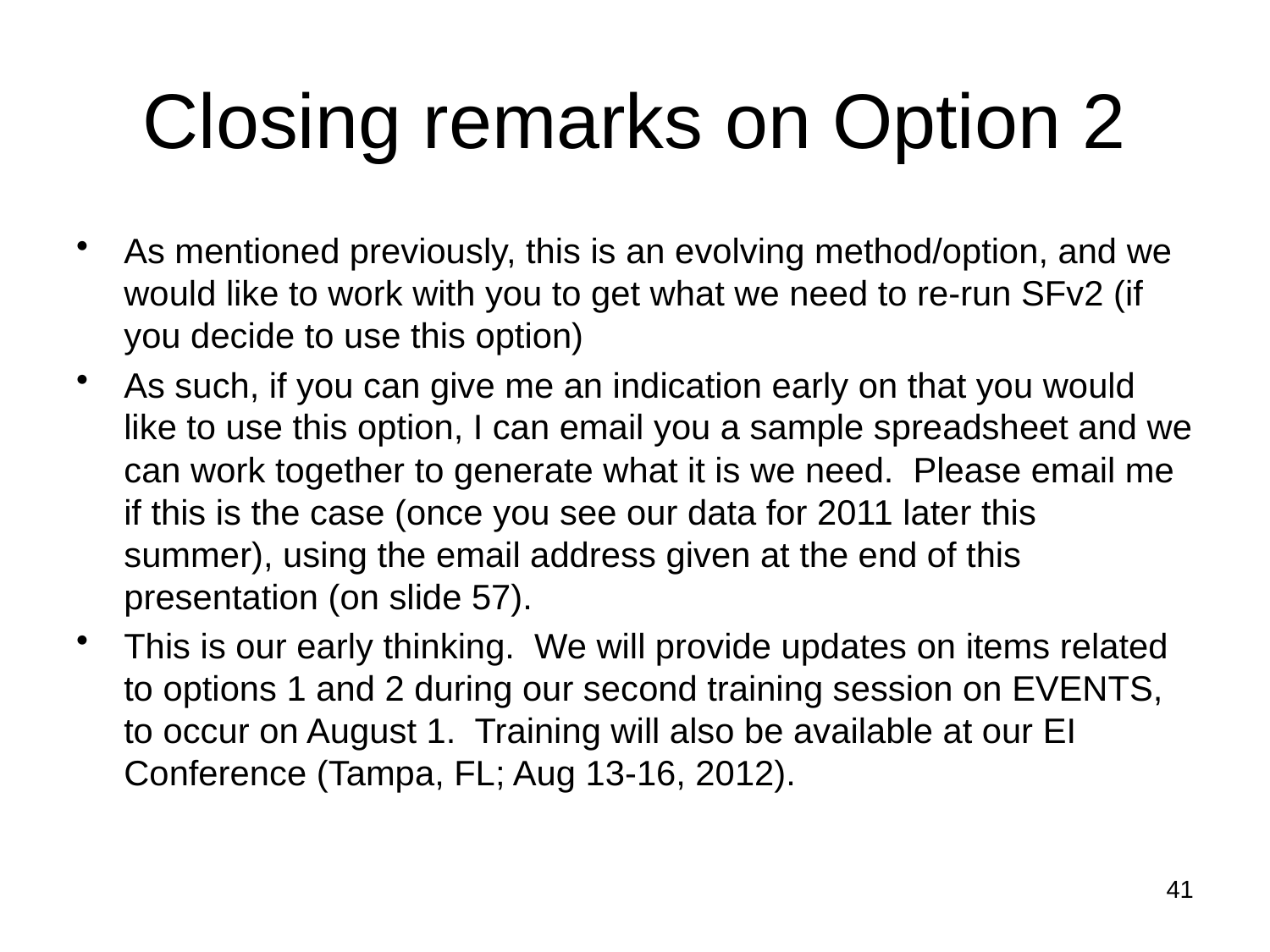

# Closing remarks on Option 2
As mentioned previously, this is an evolving method/option, and we would like to work with you to get what we need to re-run SFv2 (if you decide to use this option)
As such, if you can give me an indication early on that you would like to use this option, I can email you a sample spreadsheet and we can work together to generate what it is we need.  Please email me if this is the case (once you see our data for 2011 later this summer), using the email address given at the end of this presentation (on slide 57).
This is our early thinking.  We will provide updates on items related to options 1 and 2 during our second training session on EVENTS, to occur on August 1.  Training will also be available at our EI Conference (Tampa, FL; Aug 13-16, 2012).

41